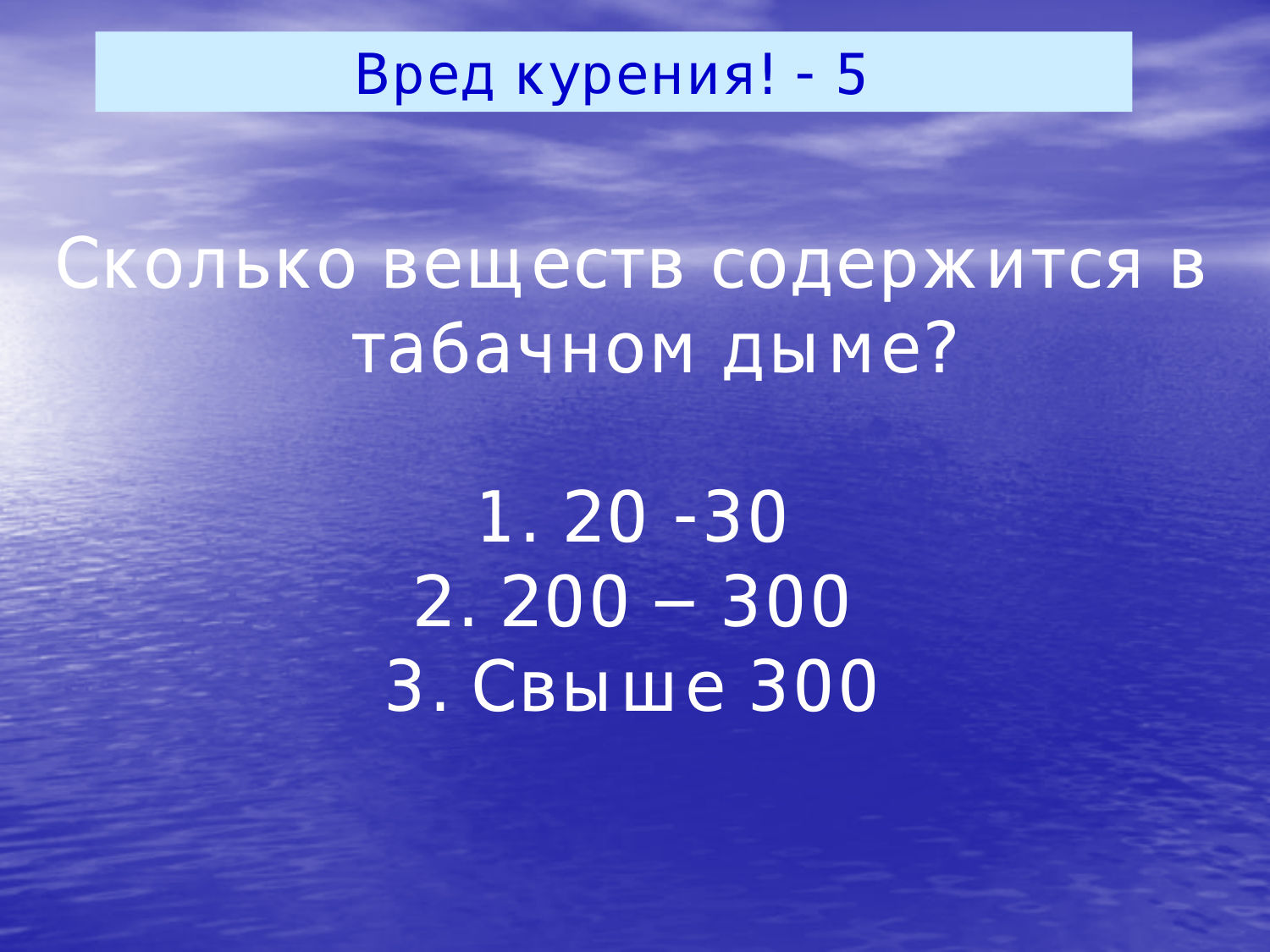

Вред курения! - 5
Сколько веществ содержится в табачном дыме?

 20 -30
2. 200 – 300
3. Свыше 300